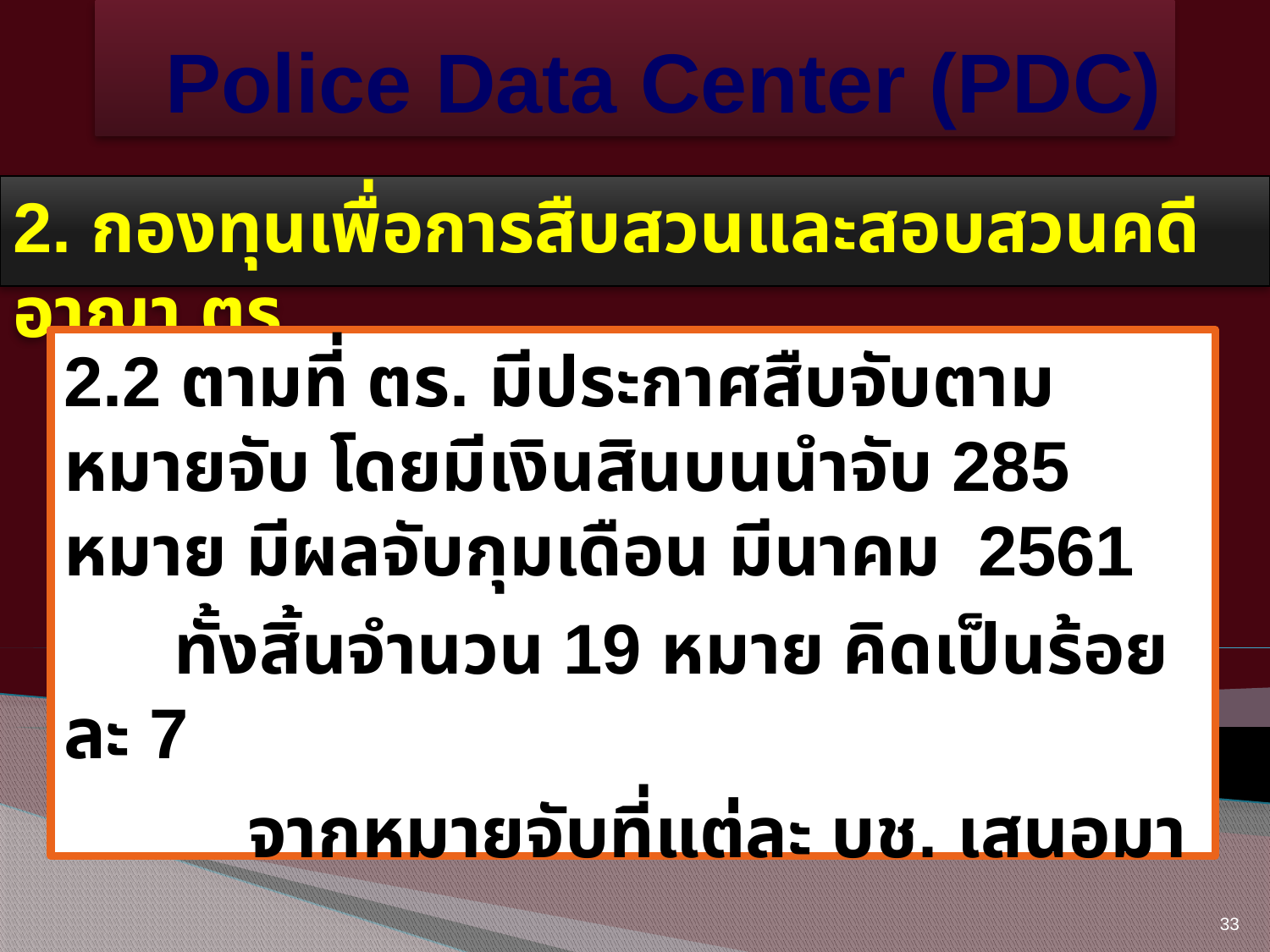

# Police Data Center (PDC)
2. กองทุนเพื่อการสืบสวนและสอบสวนคดีอาญา ตร.
2.2 ตามที่ ตร. มีประกาศสืบจับตามหมายจับ โดยมีเงินสินบนนำจับ 285 หมาย มีผลจับกุมเดือน มีนาคม  2561
      ทั้งสิ้นจำนวน 19 หมาย คิดเป็นร้อยละ 7
          จากหมายจับที่แต่ละ บช. เสนอมา
.... เร่งรัดการจับกุมให้เกิดประสิทธิภาพ และบรรลุเป้าหมาย
33